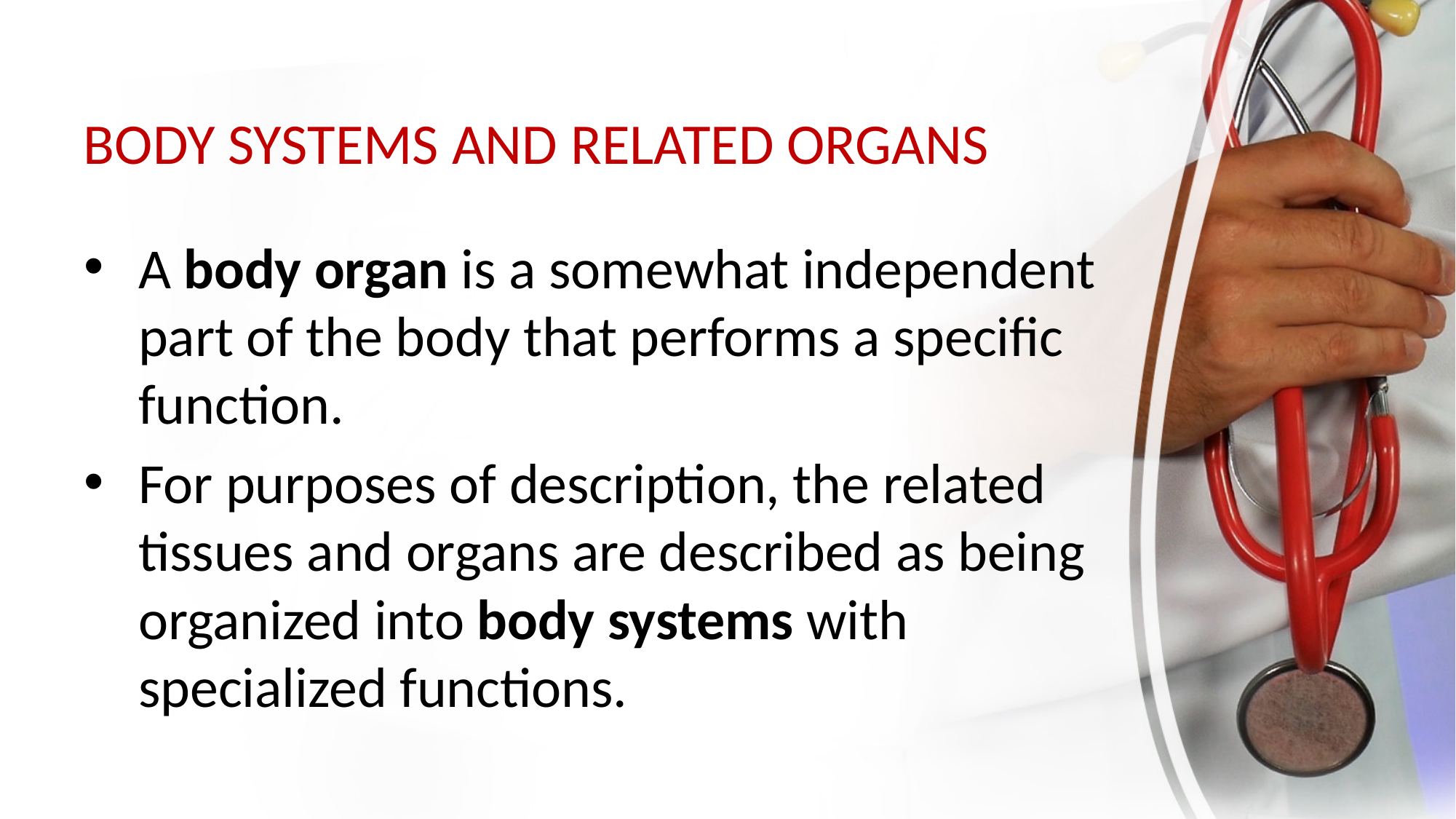

# BODY SYSTEMS AND RELATED ORGANS
A body organ is a somewhat independent part of the body that performs a specific function.
For purposes of description, the related tissues and organs are described as being organized into body systems with specialized functions.